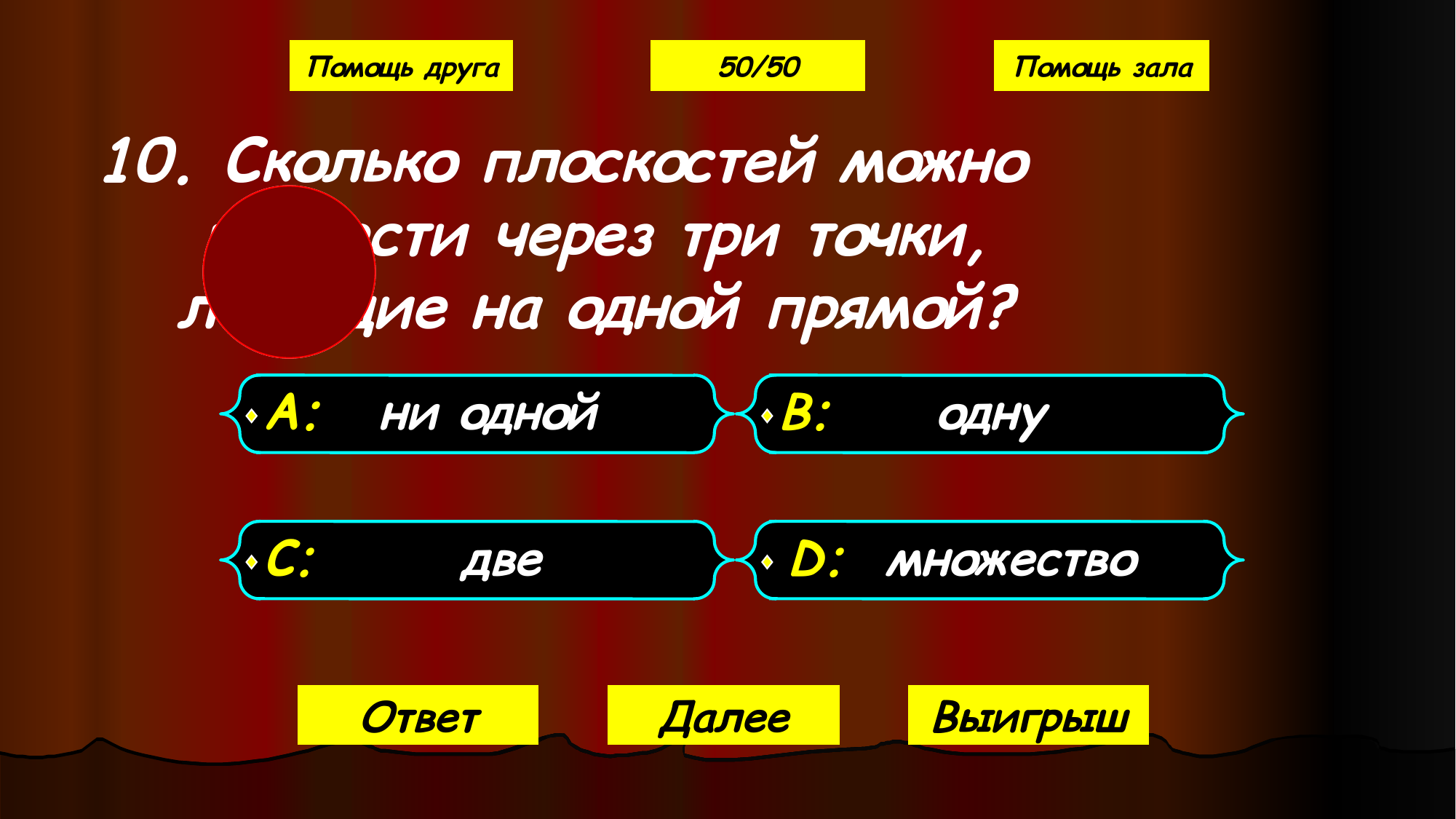

Помощь друга
50/50
Помощь зала
 10. Cколько плоскостей можно провести через три точки, лежащие на одной прямой?

А:         ни одной
В:     одну

С:         две

D:  множество

Ответ
Далее
Выигрыш